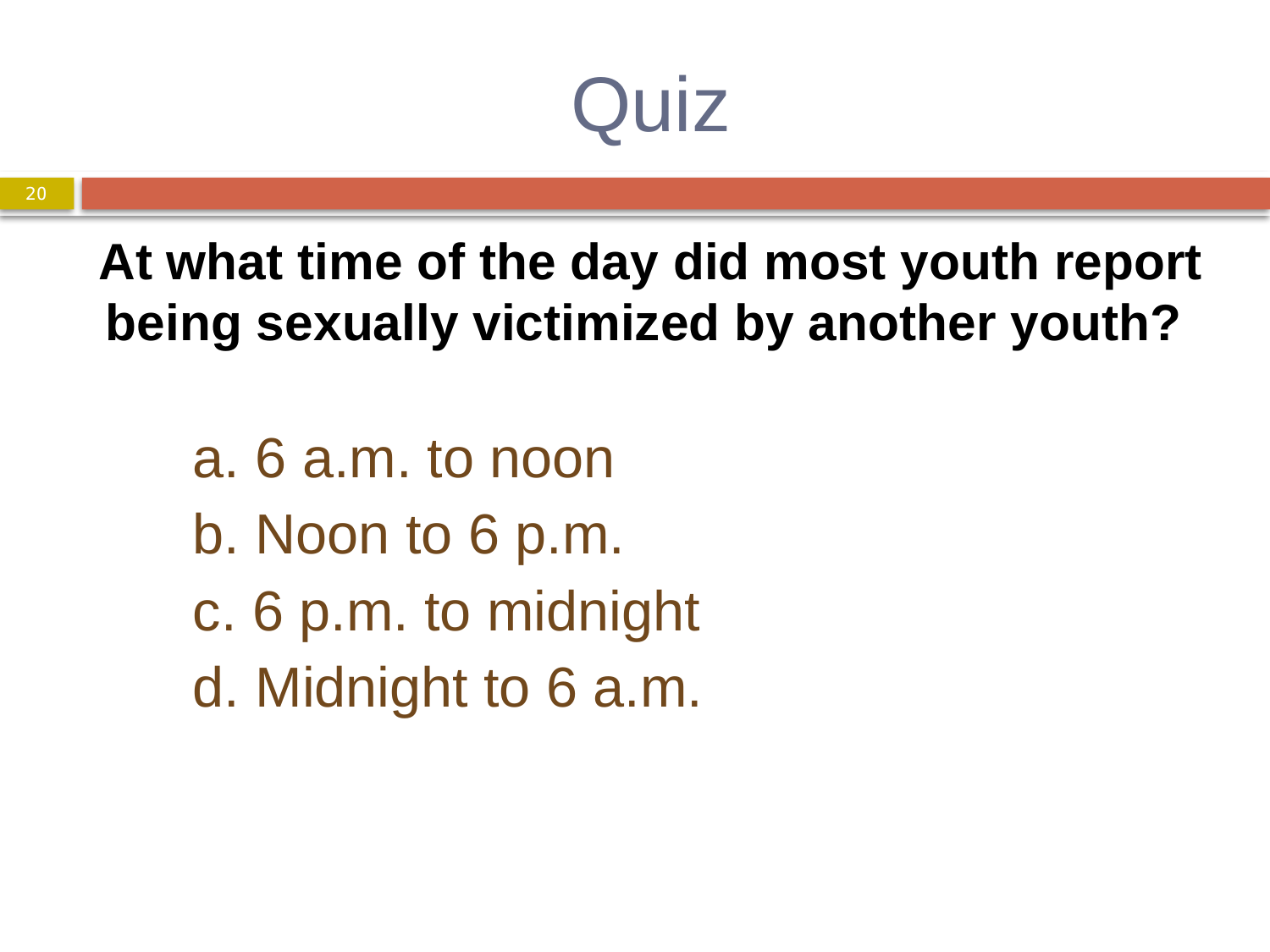

# Quiz
20
At what time of the day did most youth report being sexually victimized by another youth?
a. 6 a.m. to noon
b. Noon to 6 p.m.
c. 6 p.m. to midnight
d. Midnight to 6 a.m.